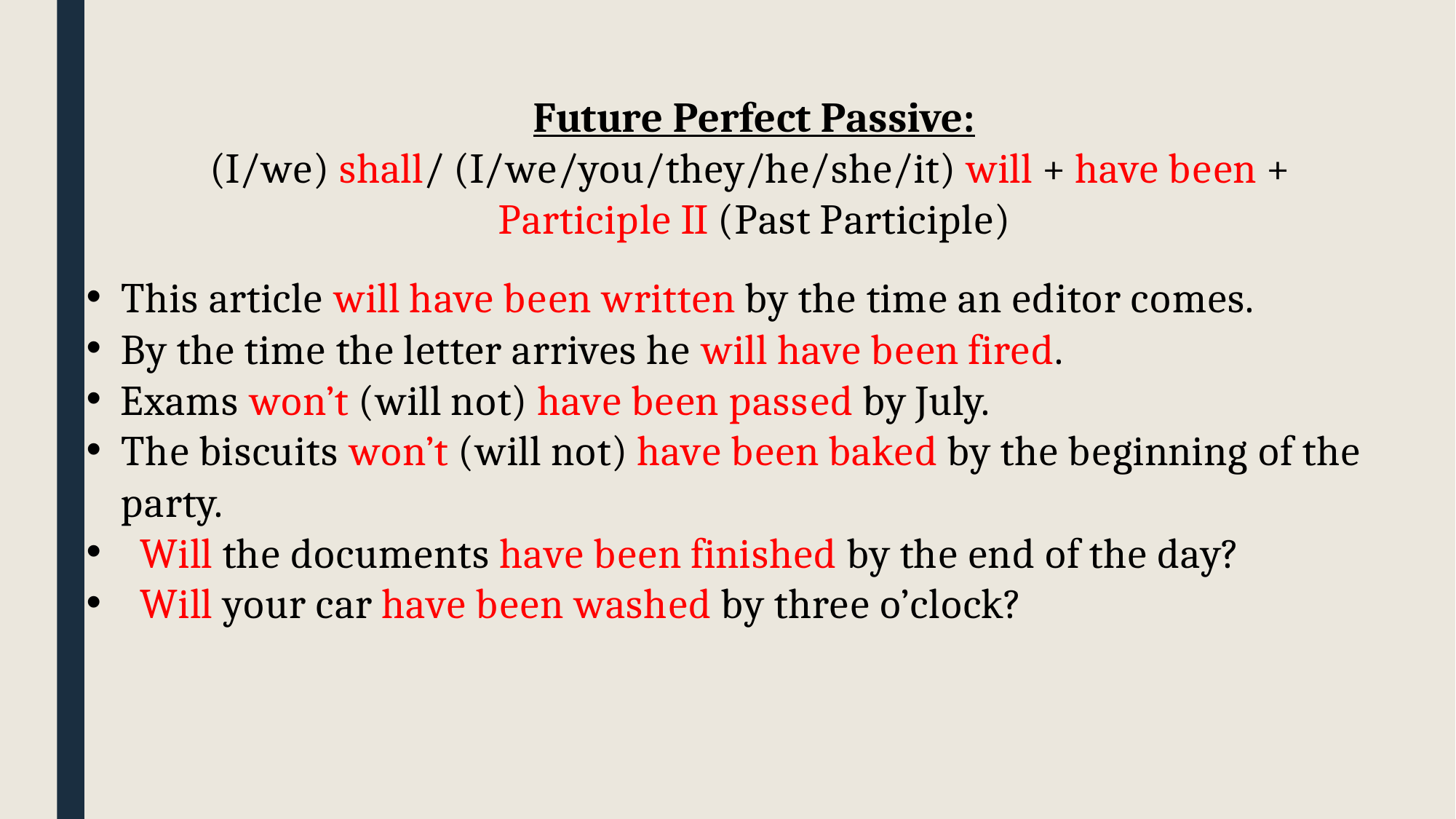

Future Perfect Passive:
(I/we) shall/ (I/we/you/they/he/she/it) will + have been +
Participle II (Past Participle)
This article will have been written by the time an editor comes.
By the time the letter arrives he will have been fired.
Exams won’t (will not) have been passed by July.
The biscuits won’t (will not) have been baked by the beginning of the party.
  Will the documents have been finished by the end of the day?
  Will your car have been washed by three o’clock?